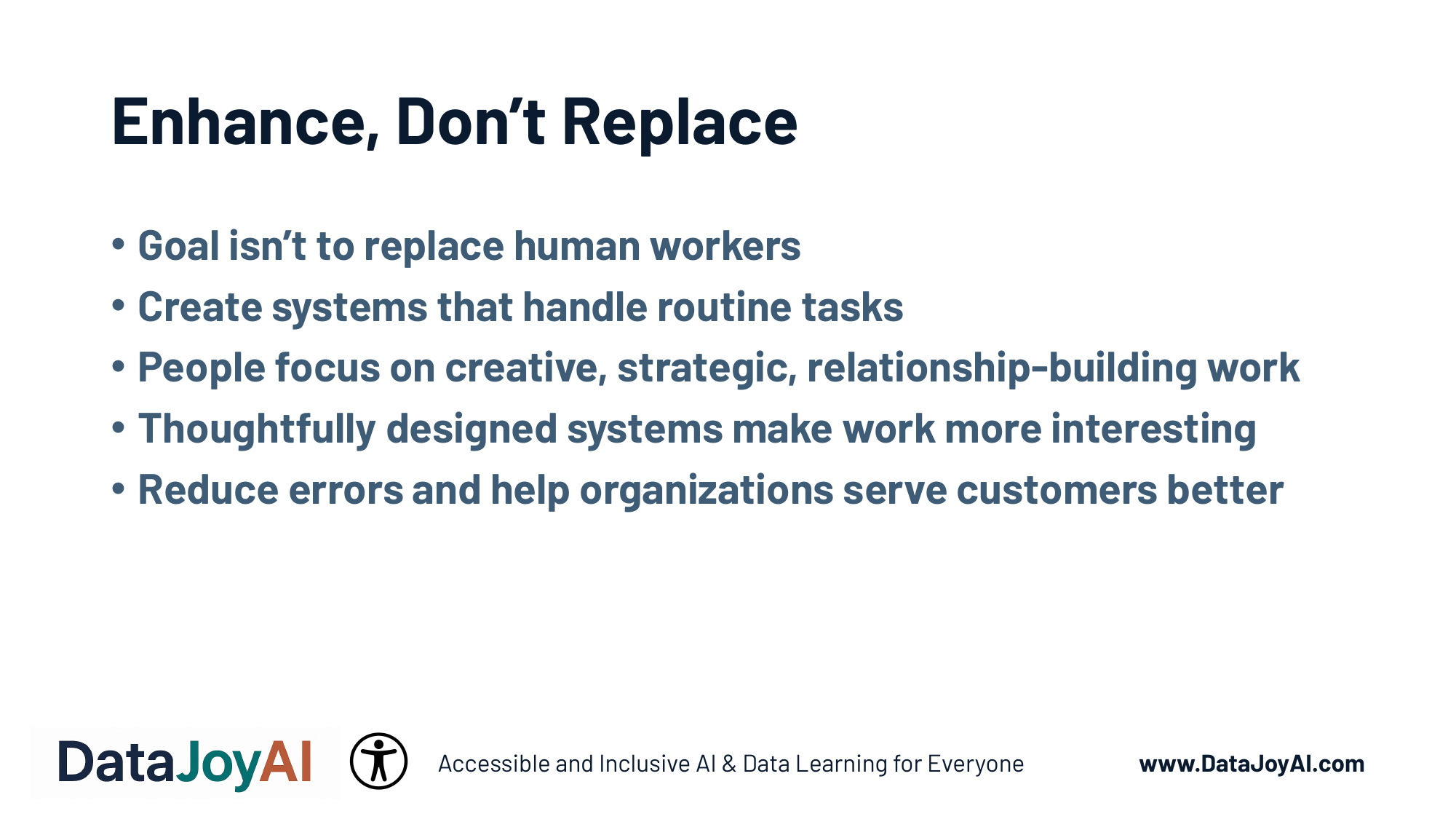

# Enhance, Don’t Replace
Goal isn’t to replace human workers
Create systems that handle routine tasks
People focus on creative, strategic, relationship-building work
Thoughtfully designed systems make work more interesting
Reduce errors and help organizations serve customers better